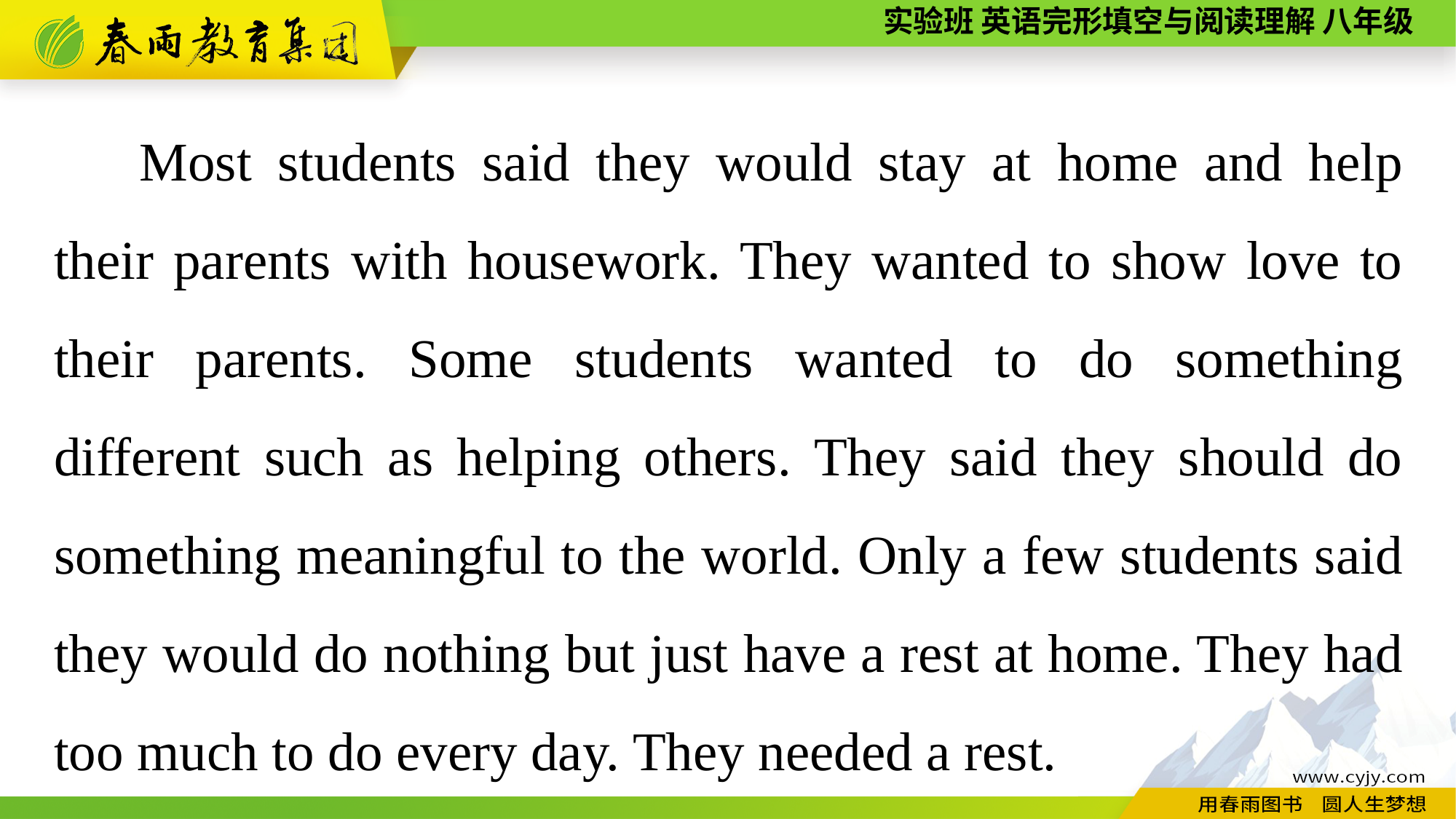

Most students said they would stay at home and help their parents with housework. They wanted to show love to their parents. Some students wanted to do something different such as helping others. They said they should do something meaningful to the world. Only a few students said they would do nothing but just have a rest at home. They had too much to do every day. They needed a rest.